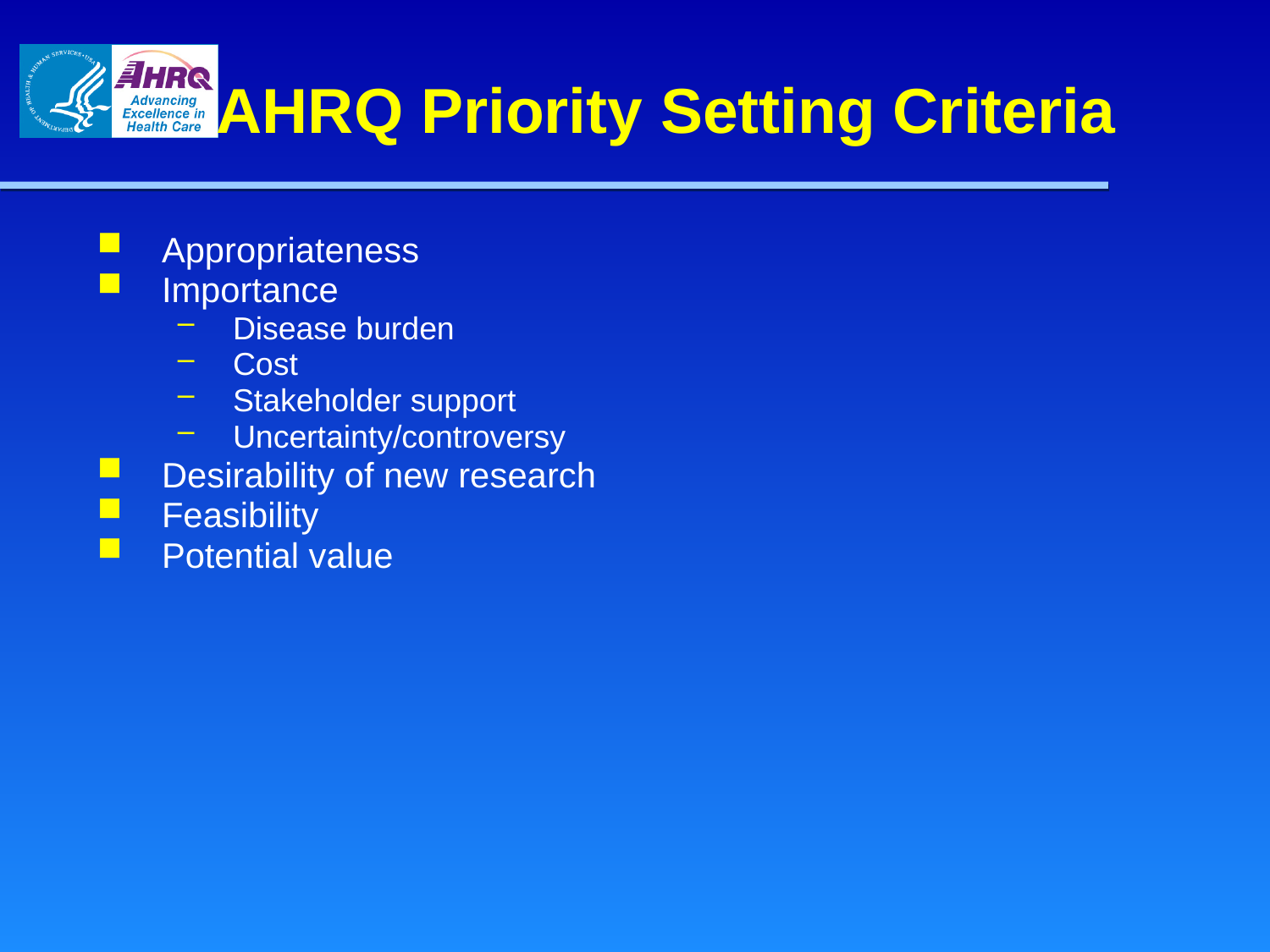

# AHRQ Priority Setting Criteria
Appropriateness
Importance
Disease burden
Cost
Stakeholder support
Uncertainty/controversy
Desirability of new research
Feasibility
Potential value